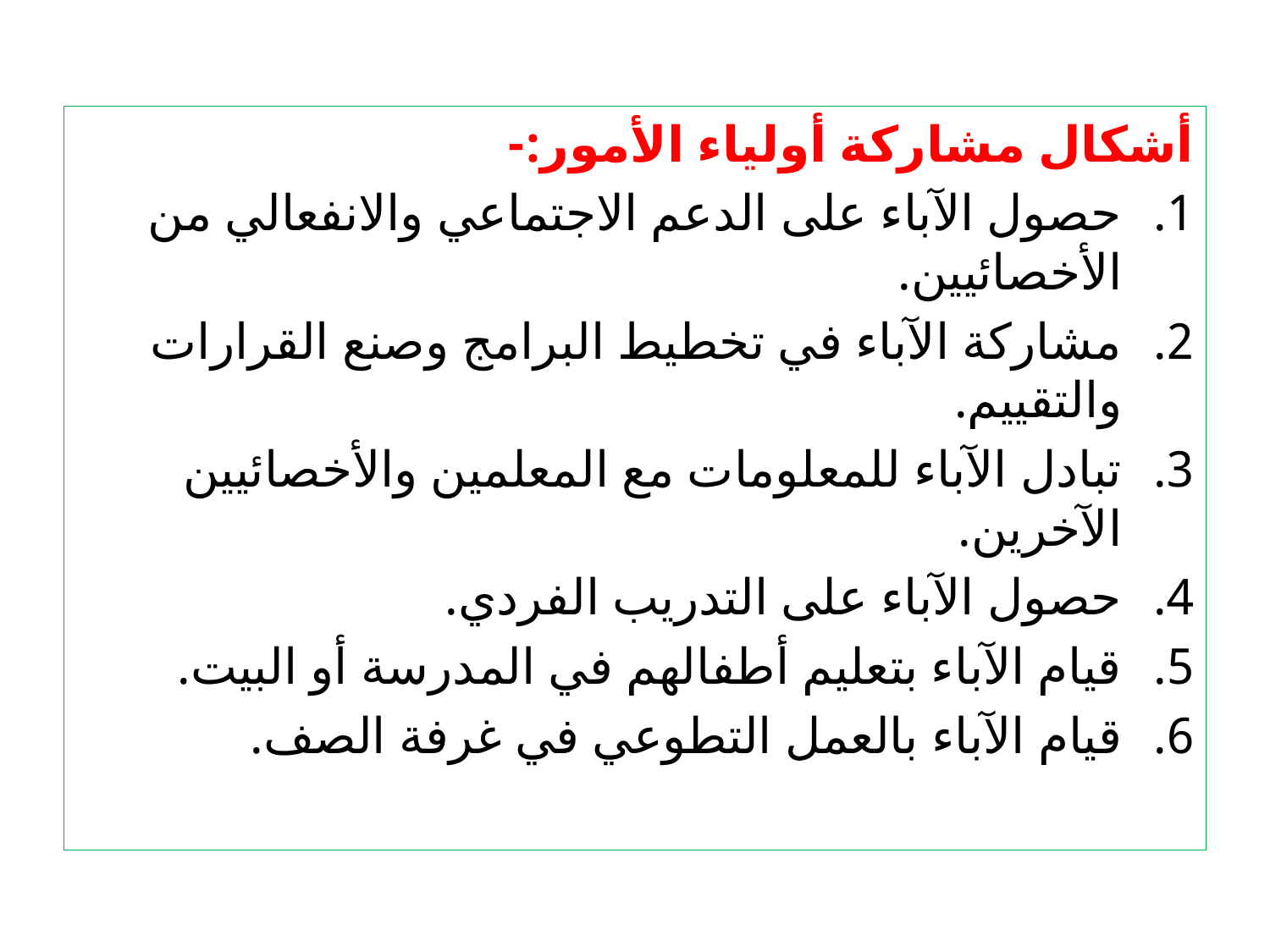

أشكال مشاركة أولياء الأمور:-
حصول الآباء على الدعم الاجتماعي والانفعالي من الأخصائيين.
مشاركة الآباء في تخطيط البرامج وصنع القرارات والتقييم.
تبادل الآباء للمعلومات مع المعلمين والأخصائيين الآخرين.
حصول الآباء على التدريب الفردي.
قيام الآباء بتعليم أطفالهم في المدرسة أو البيت.
قيام الآباء بالعمل التطوعي في غرفة الصف.